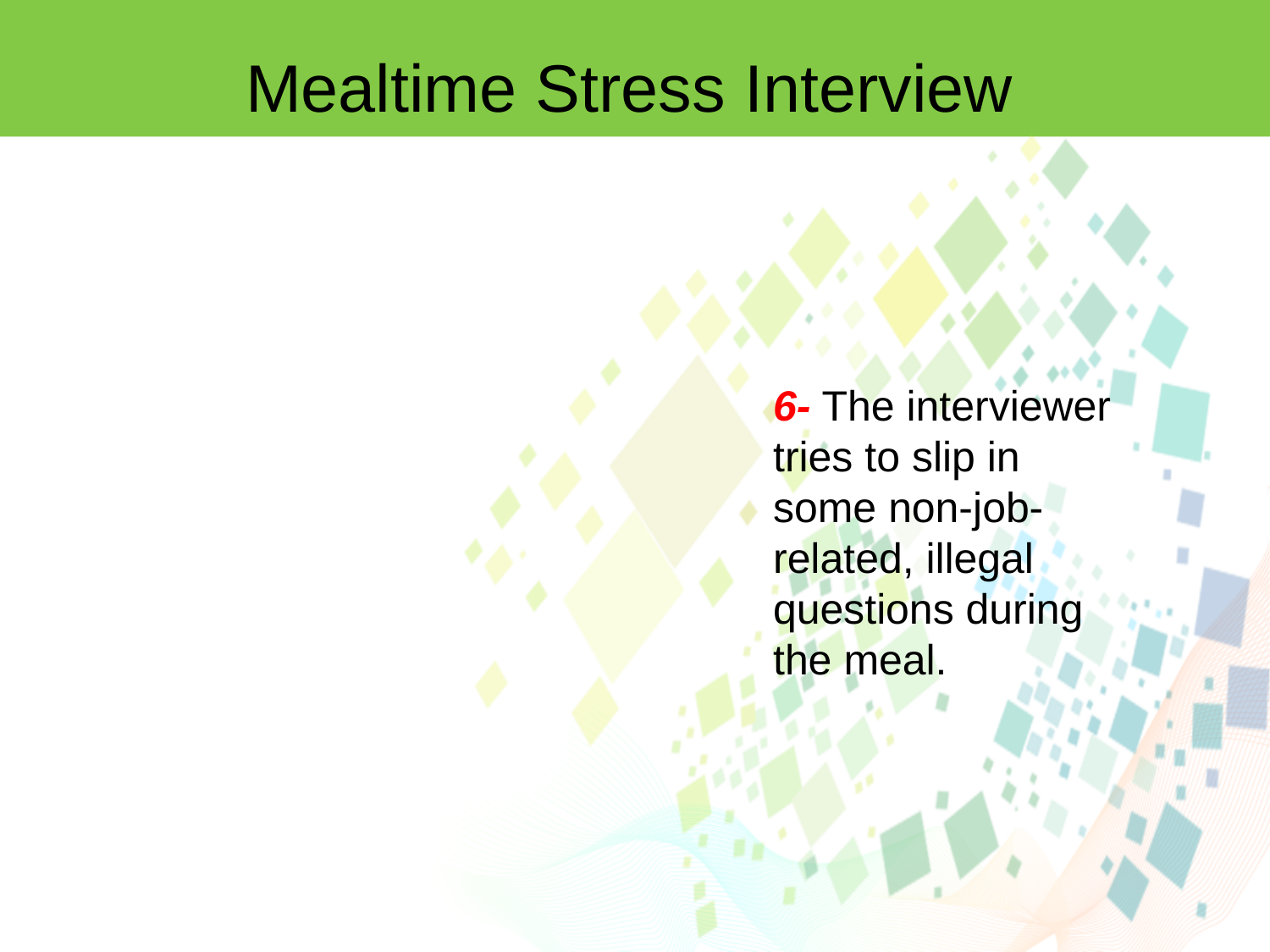

Mealtime Stress Interview
6- The interviewer tries to slip in some non-job-related, illegal questions during the meal.